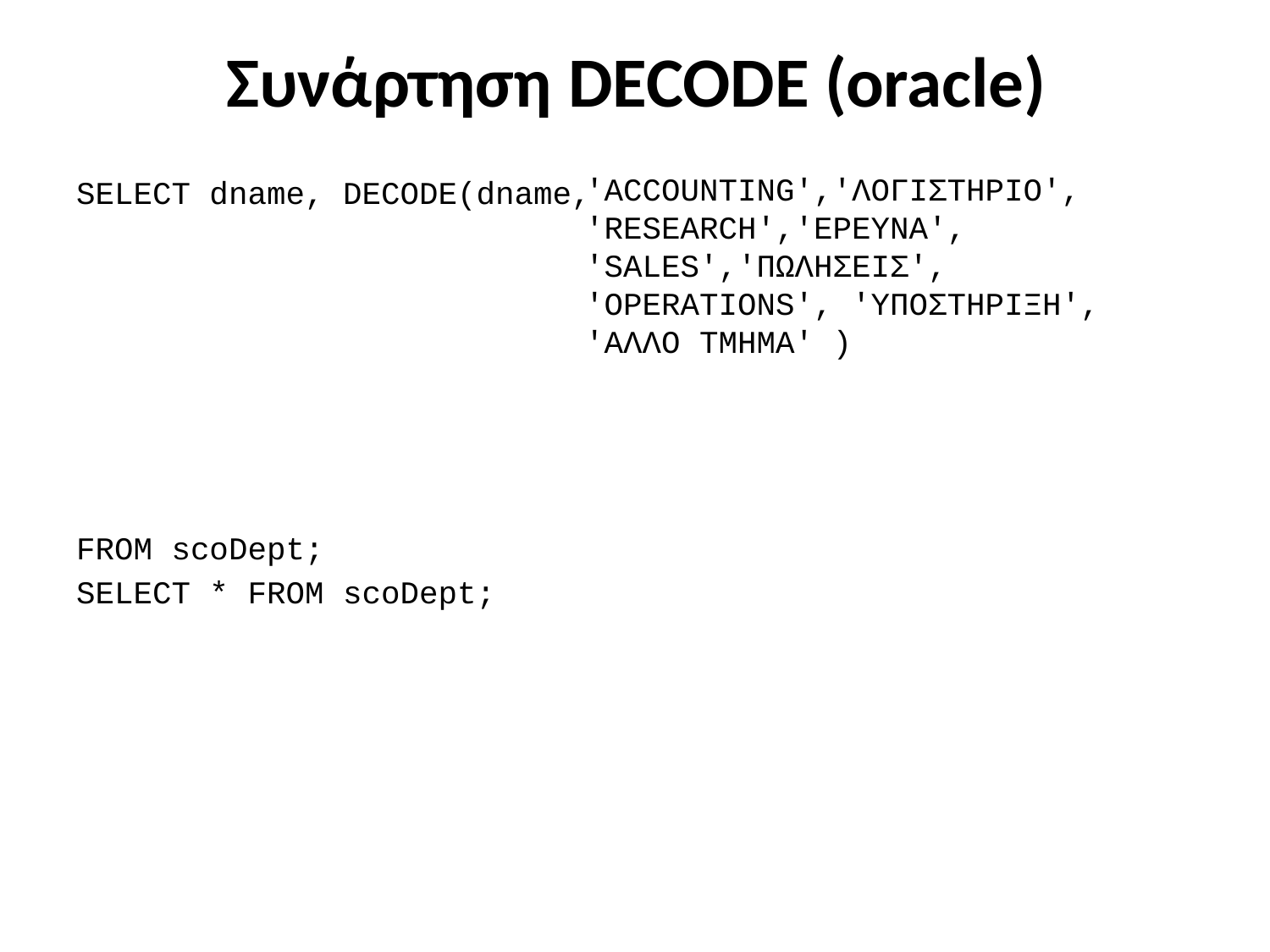

# Συνάρτηση DECODE (oracle)
'ACCOUNTING','ΛΟΓΙΣΤΗΡΙΟ',
'RESEARCH','ΕΡΕΥΝΑ',
'SALES','ΠΩΛΗΣΕΙΣ',
'OPERATIONS', 'ΥΠΟΣΤΗΡΙΞΗ',
'ΑΛΛΟ ΤΜΗΜΑ' )
SELECT dname, DECODE(dname,

FROM scoDept;
SELECT * FROM scoDept;